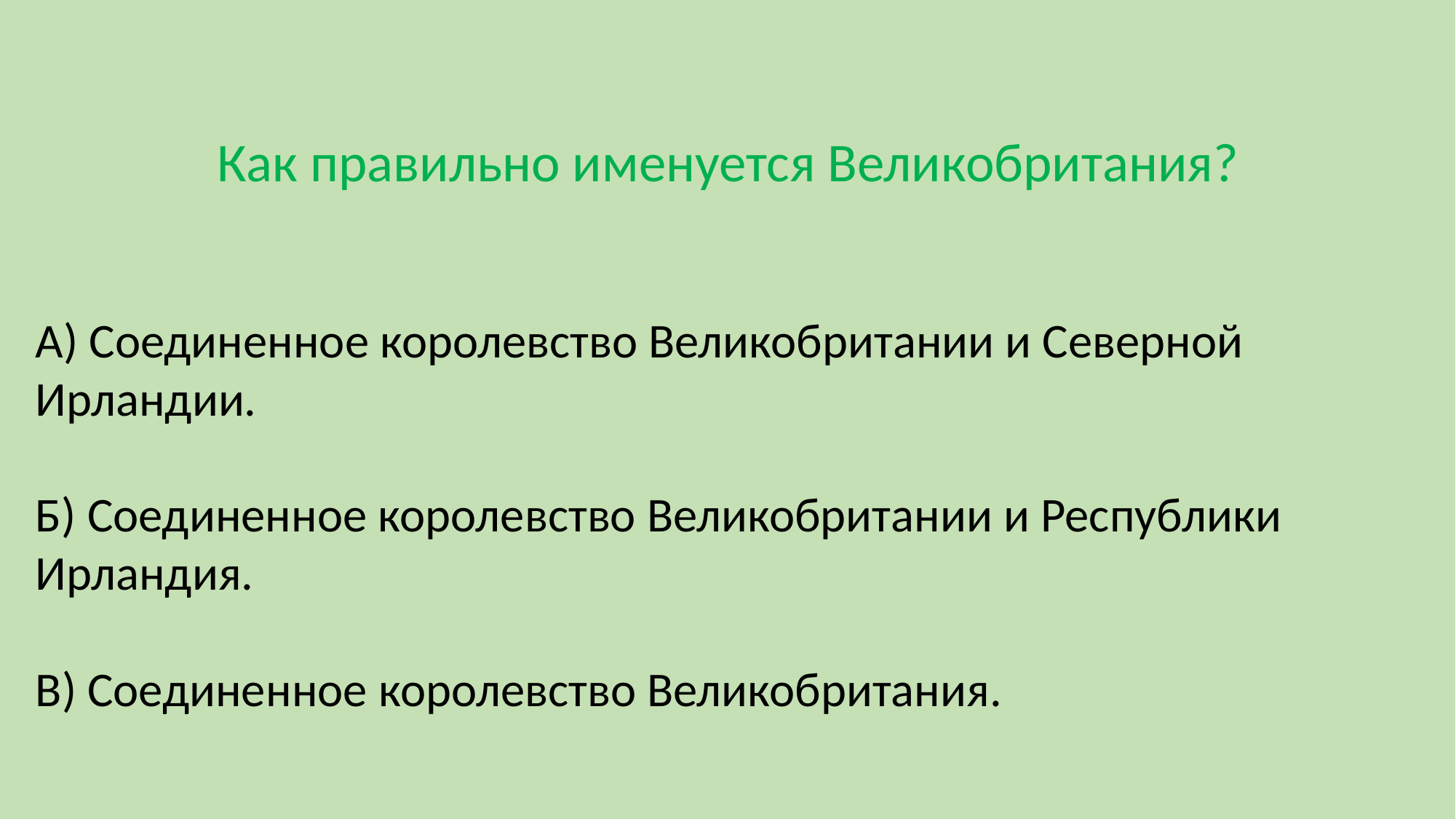

Как правильно именуется Великобритания?

А) Соединенное королевство Великобритании и Северной Ирландии.

Б) Соединенное королевство Великобритании и Республики Ирландия.

В) Соединенное королевство Великобритания.